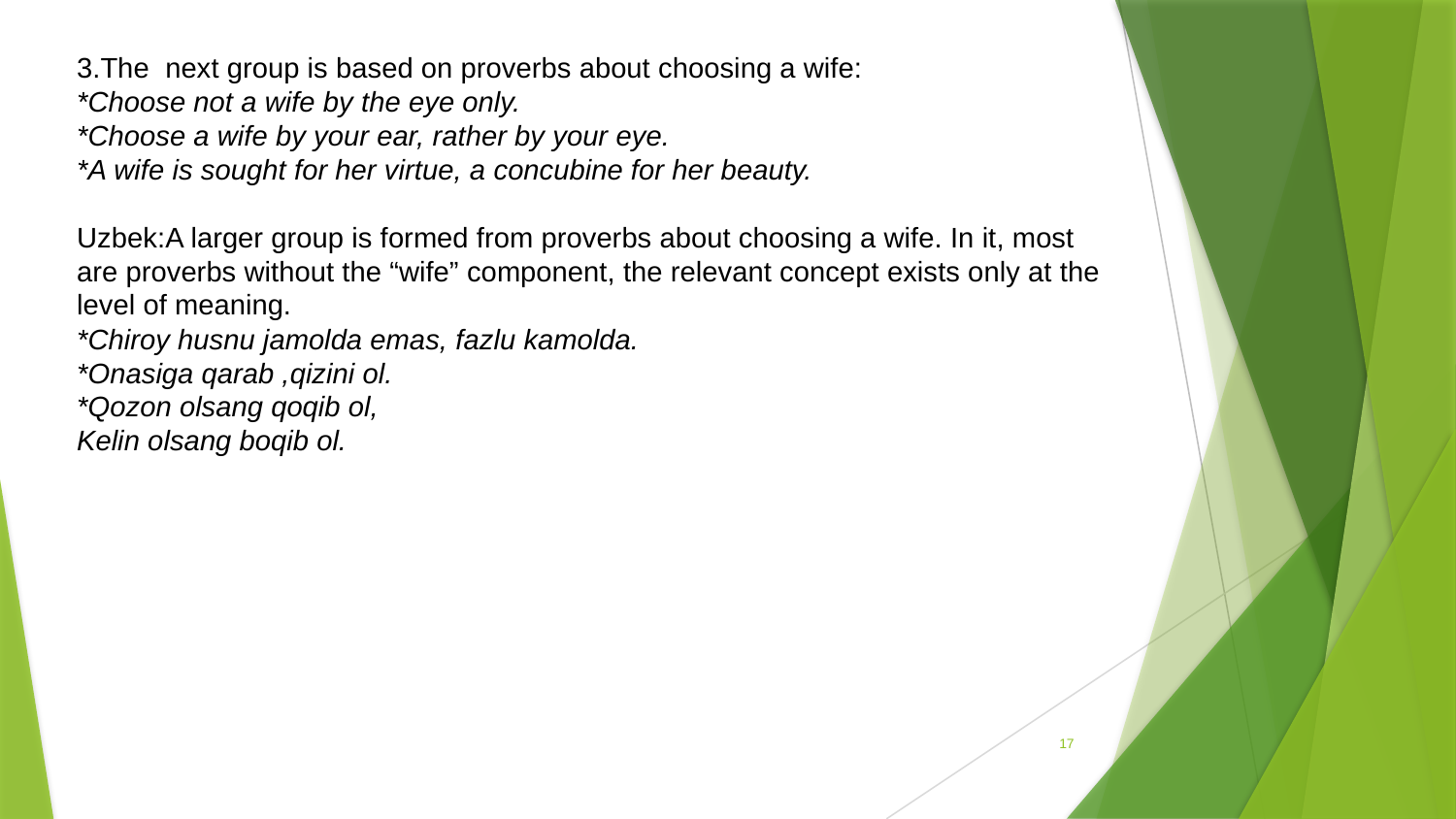

3.The  next group is based on proverbs about choosing a wife:
*Choose not a wife by the eye only.
*Choose a wife by your ear, rather by your eye.
*A wife is sought for her virtue, a concubine for her beauty.

Uzbek:A larger group is formed from proverbs about choosing a wife. In it, most are proverbs without the “wife” component, the relevant concept exists only at the level of meaning.
*Chiroy husnu jamolda emas, fazlu kamolda.
*Onasiga qarab ,qizini ol.
*Qozon olsang qoqib ol,
Kelin olsang boqib ol.
17